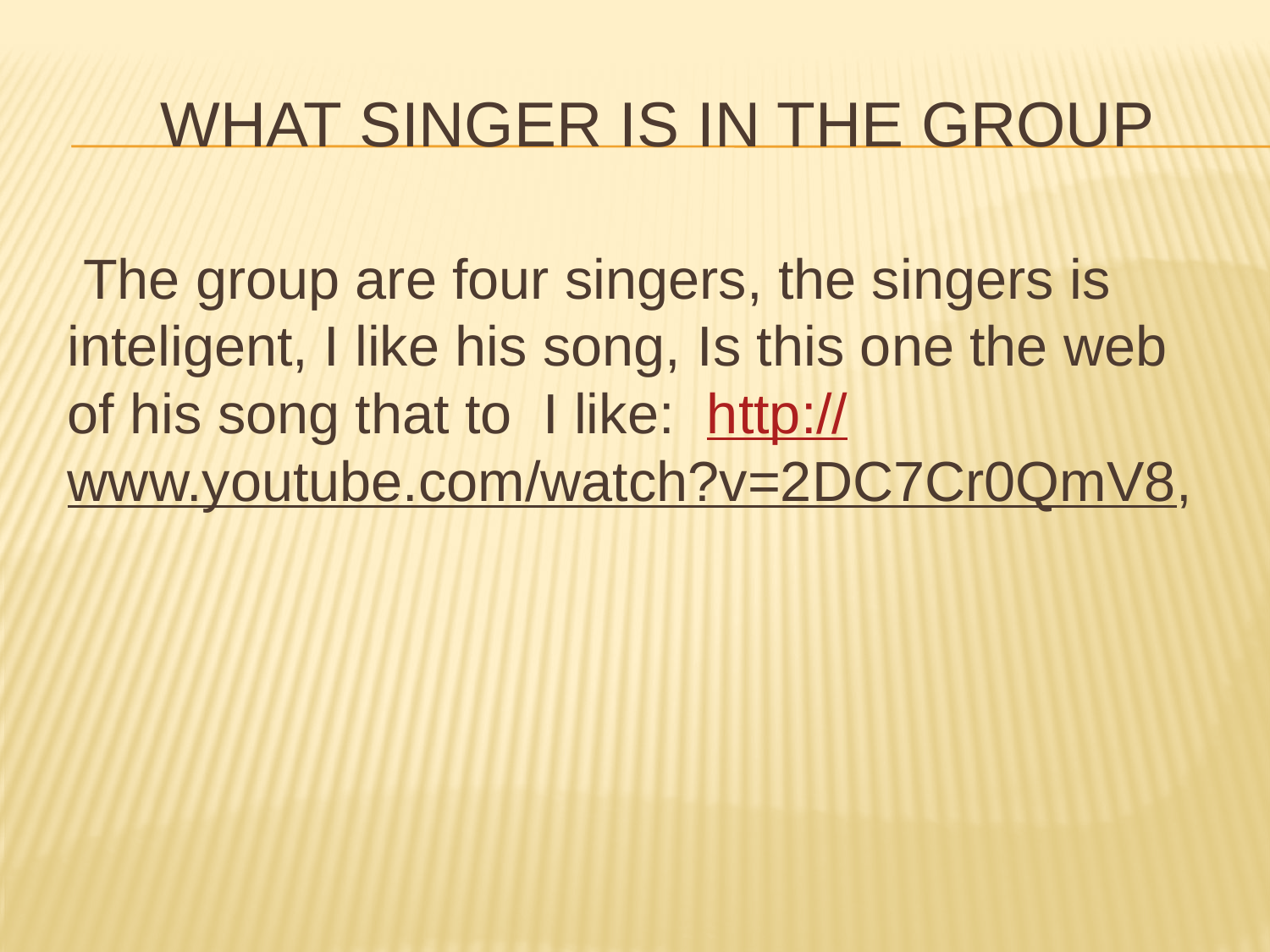

# What singer is in the group
 The group are four singers, the singers is       inteligent, I like his song, Is this one the web of his song that to  I like:  http://www.youtube.com/watch?v=2DC7Cr0QmV8,